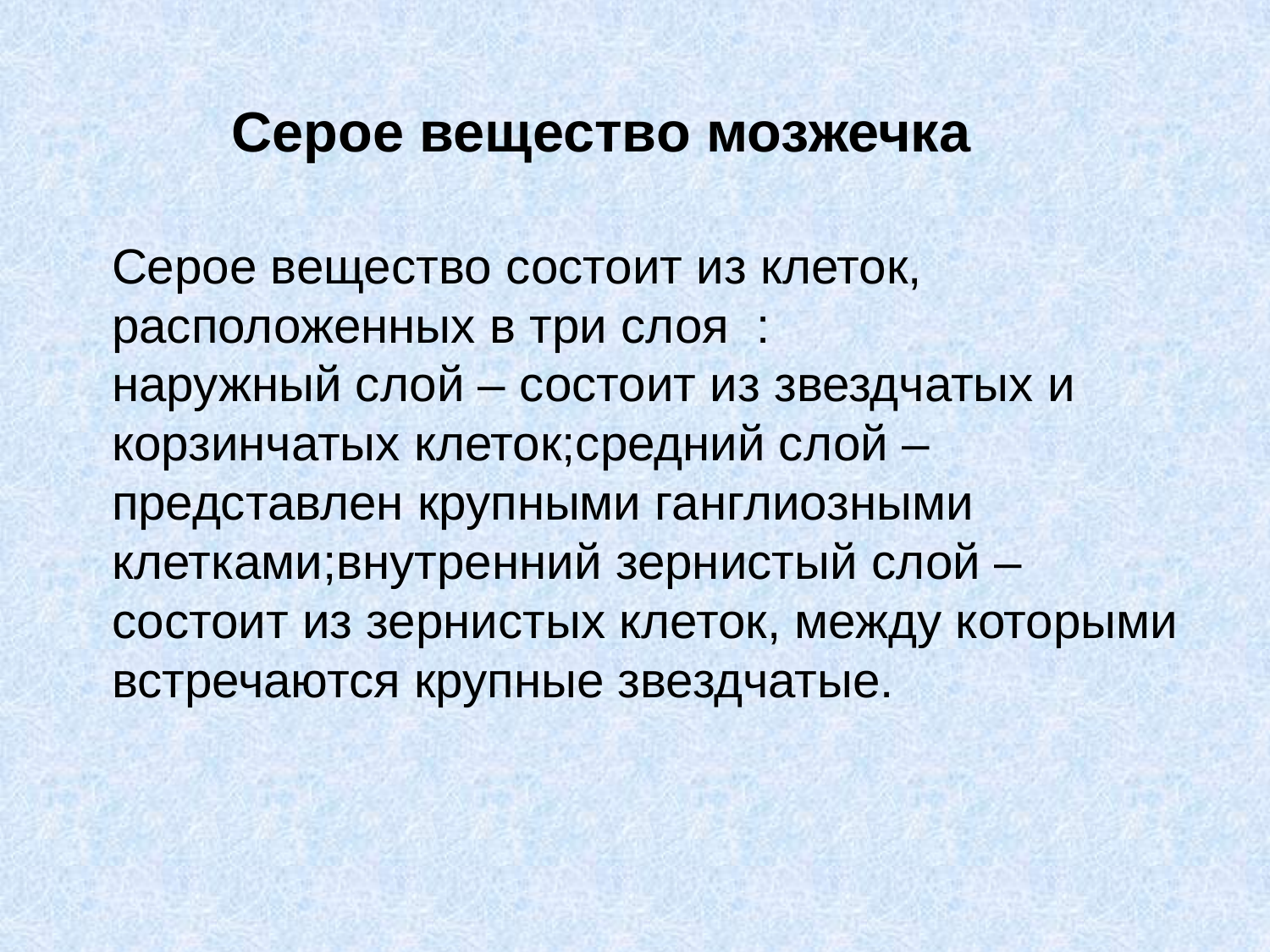

# Серое вещество мозжечка
Серое вещество состоит из клеток, расположенных в три слоя  :
наружный слой – состоит из звездчатых и корзинчатых клеток;средний слой – представлен крупными ганглиозными клетками;внутренний зернистый слой – состоит из зернистых клеток, между которыми встречаются крупные звездчатые.